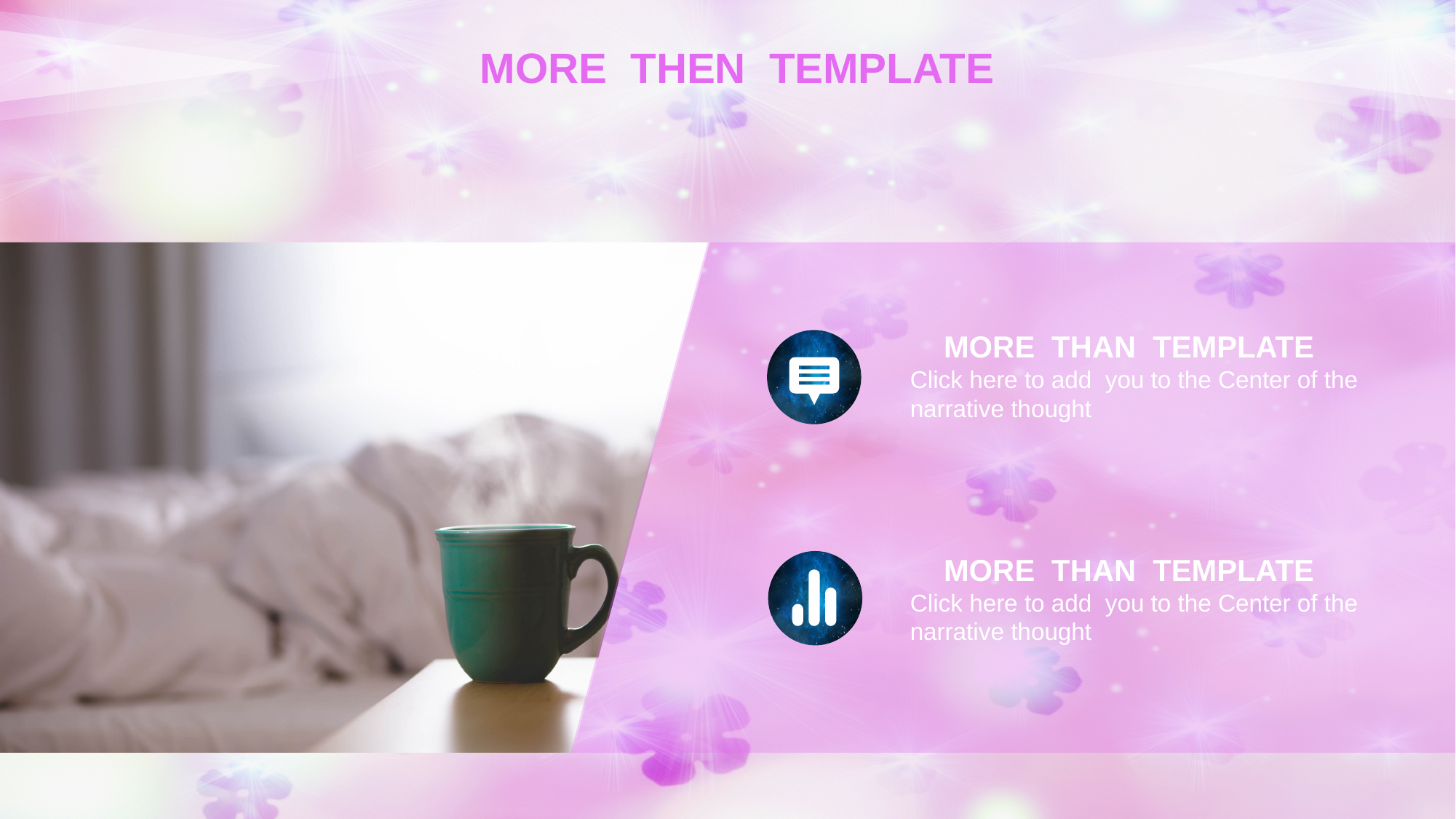

MORE  THEN  TEMPLATE

     MORE  THAN  TEMPLATE
Click here to add  you to the Center of the
narrative thought

     MORE  THAN  TEMPLATE
Click here to add  you to the Center of the
narrative thought